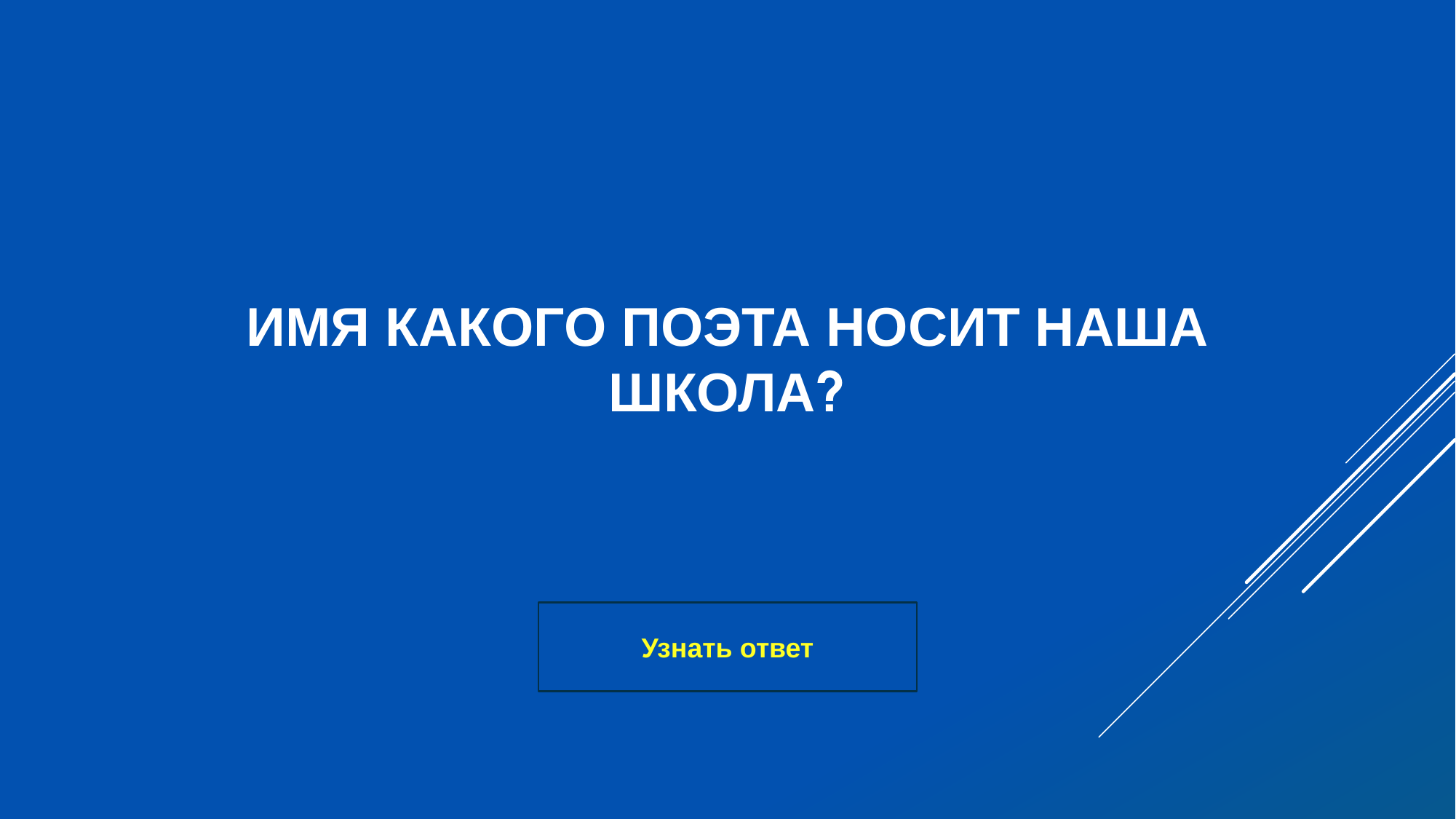

# Имя какого поэта носит наша школа?